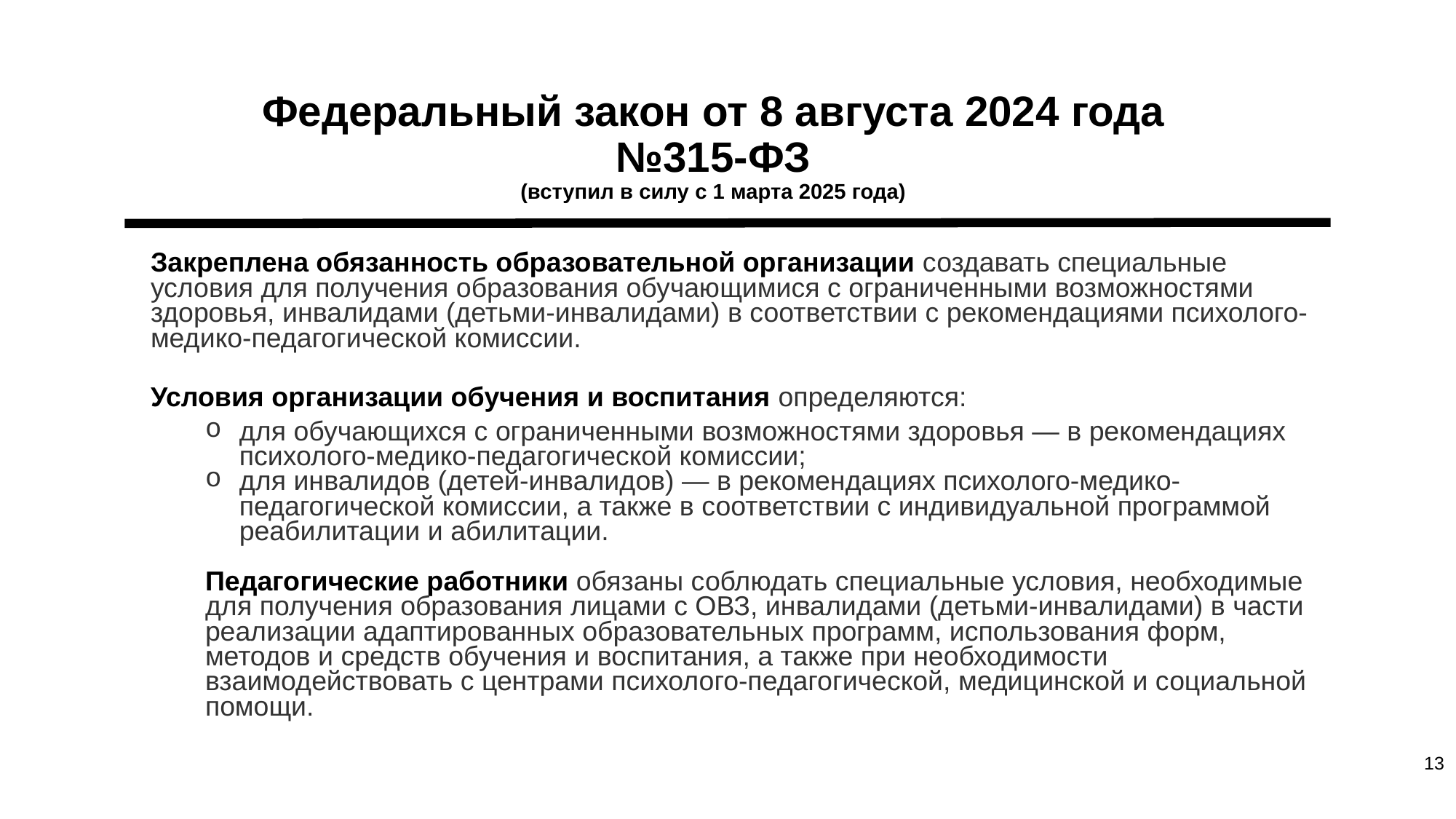

# Федеральный закон от 8 августа 2024 года №315-ФЗ (вступил в силу с 1 марта 2025 года)
Закреплена обязанность образовательной организации создавать специальные условия для получения образования обучающимися с ограниченными возможностями здоровья, инвалидами (детьми-инвалидами) в соответствии с рекомендациями психолого-медико-педагогической комиссии.

Условия организации обучения и воспитания определяются:
для обучающихся с ограниченными возможностями здоровья — в рекомендациях психолого-медико-педагогической комиссии;
для инвалидов (детей-инвалидов) — в рекомендациях психолого-медико-педагогической комиссии, а также в соответствии с индивидуальной программой реабилитации и абилитации.

Педагогические работники обязаны соблюдать специальные условия, необходимые для получения образования лицами с ОВЗ, инвалидами (детьми-инвалидами) в части реализации адаптированных образовательных программ, использования форм, методов и средств обучения и воспитания, а также при необходимости взаимодействовать с центрами психолого-педагогической, медицинской и социальной помощи.
13